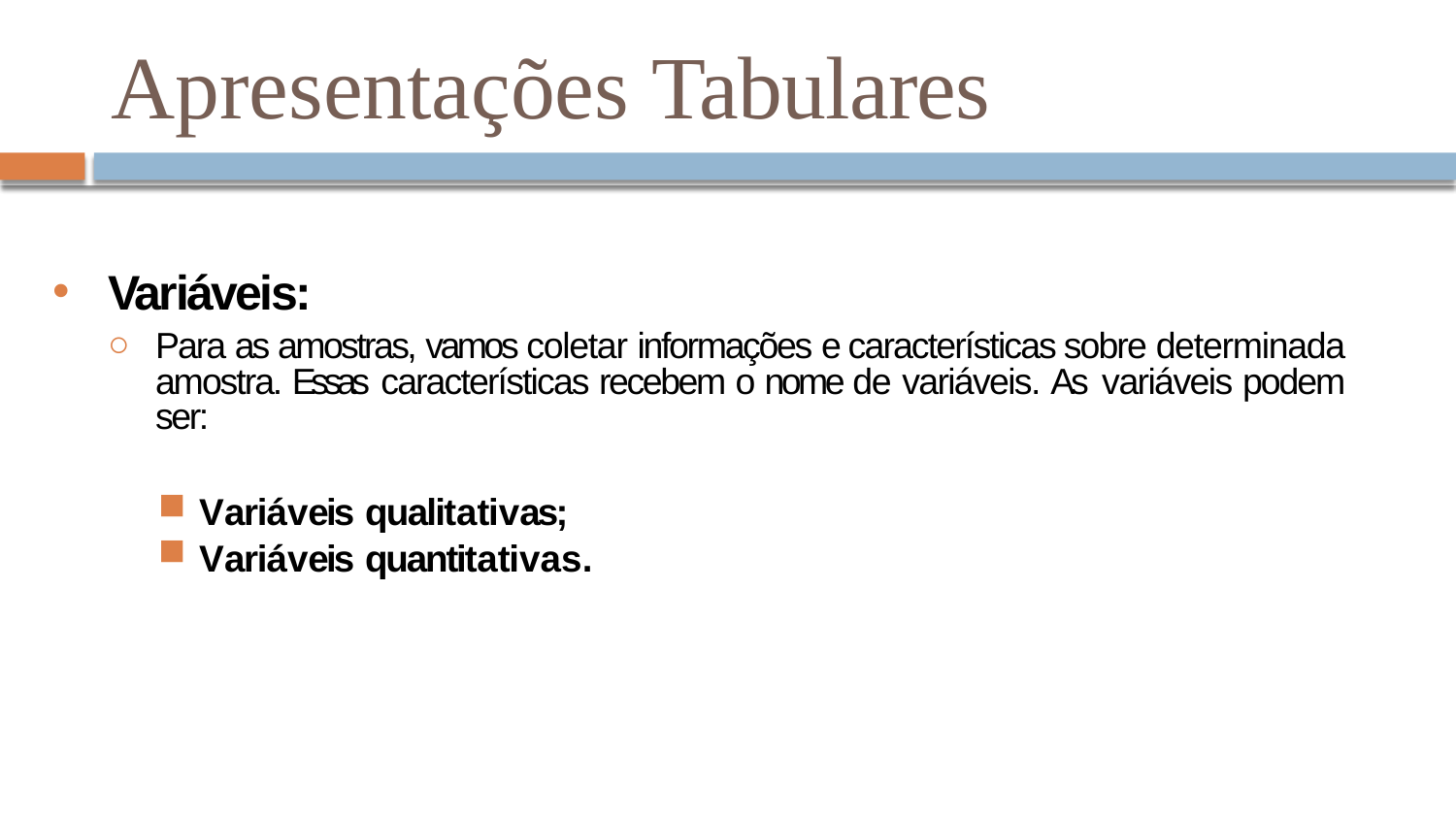

# Apresentações Tabulares
Variáveis:
Para as amostras, vamos coletar informações e características sobre determinada  amostra. Essas características recebem o nome de variáveis. As variáveis podem  ser:

Variáveis qualitativas;
Variáveis quantitativas.